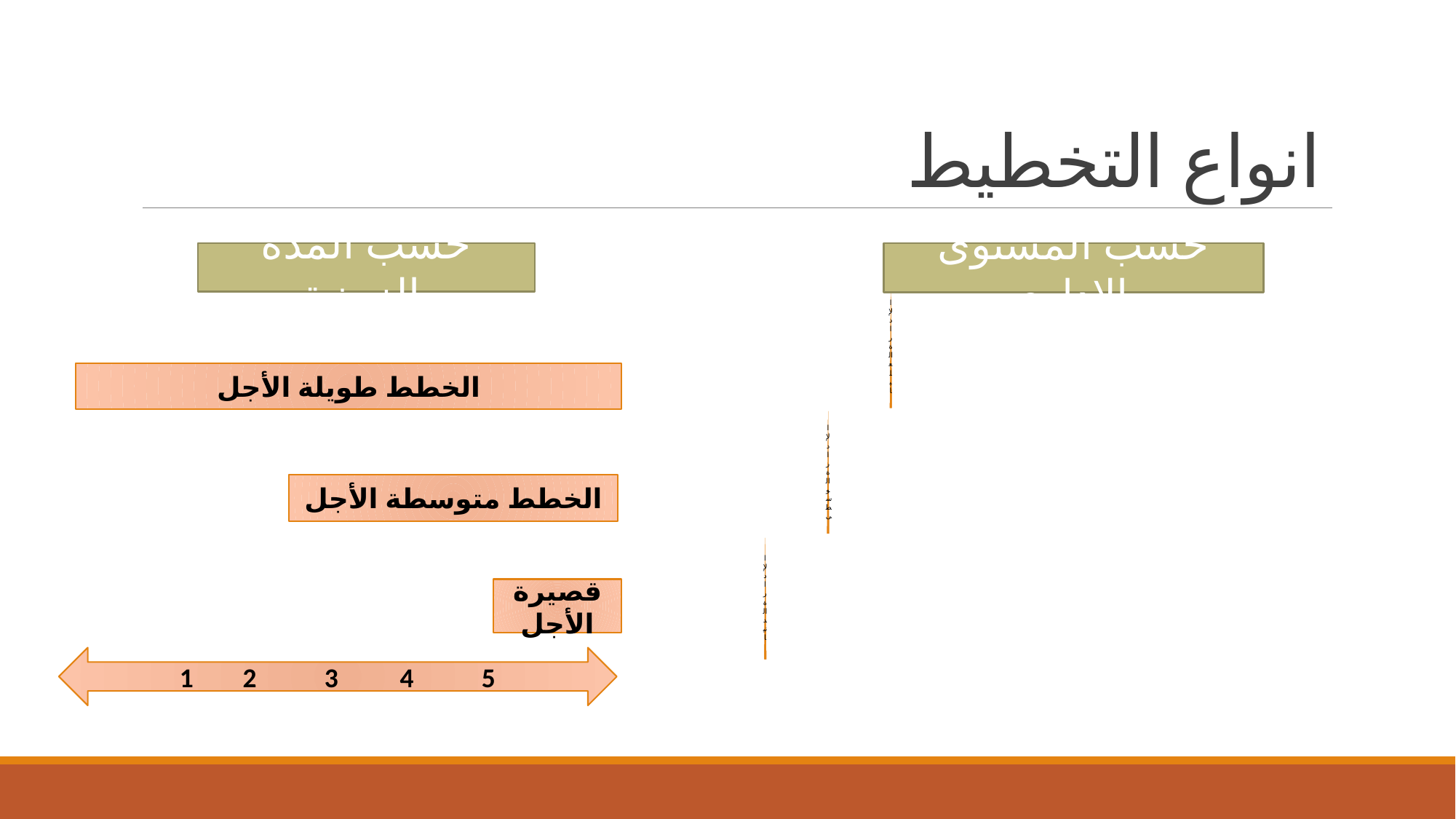

# انواع التخطيط
حسب المدة الزمنية
حسب المستوى الإداري

الخطط طويلة الأجل
الخطط متوسطة الأجل
قصيرة
الأجل
    1        2           3          4           5